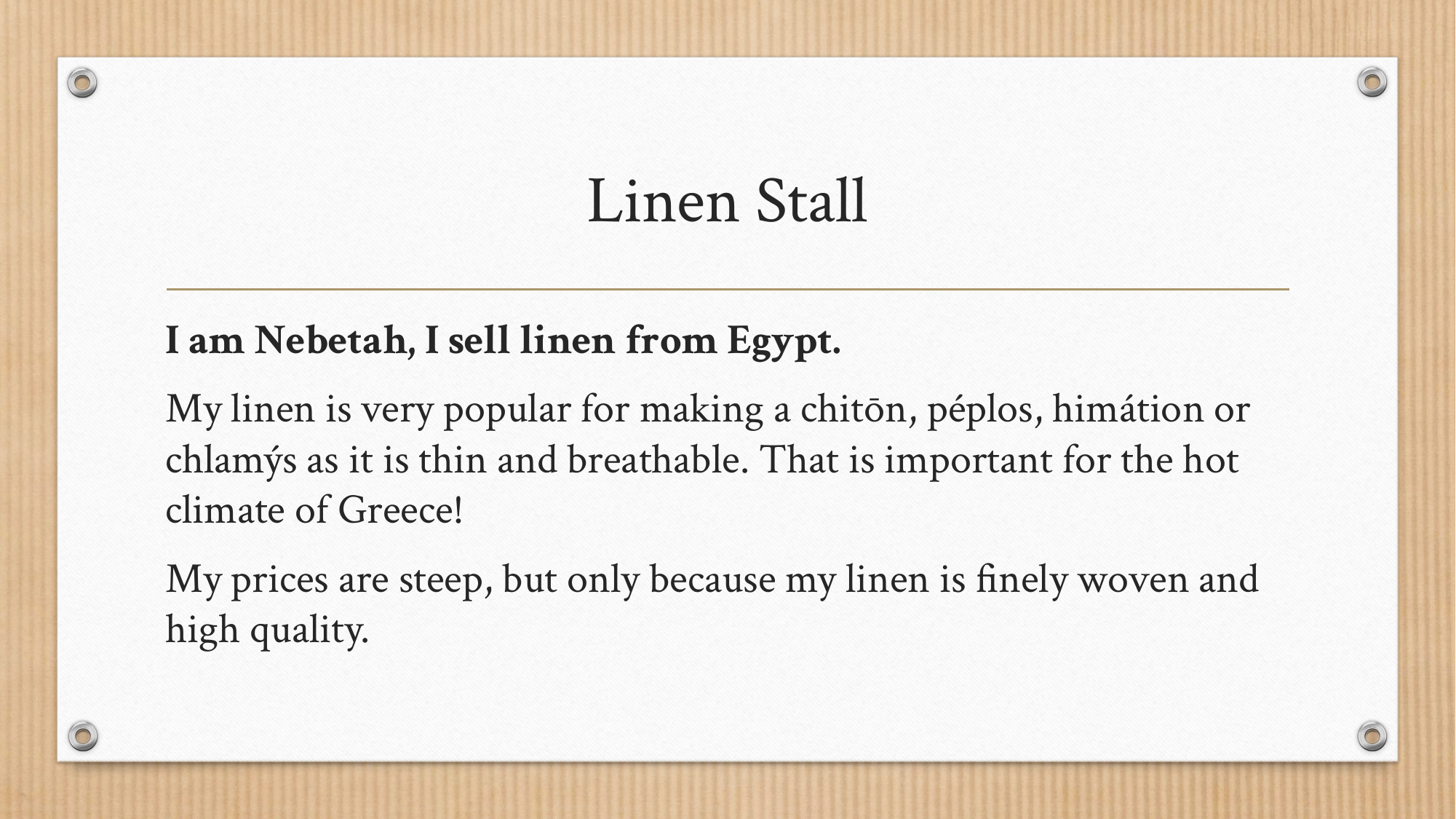

# Linen Stall
I am Nebetah, I sell linen from Egypt.
My linen is very popular for making a chitōn, péplos, himátion or chlamýs as it is thin and breathable. That is important for the hot climate of Greece!
My prices are steep, but only because my linen is finely woven and high quality.